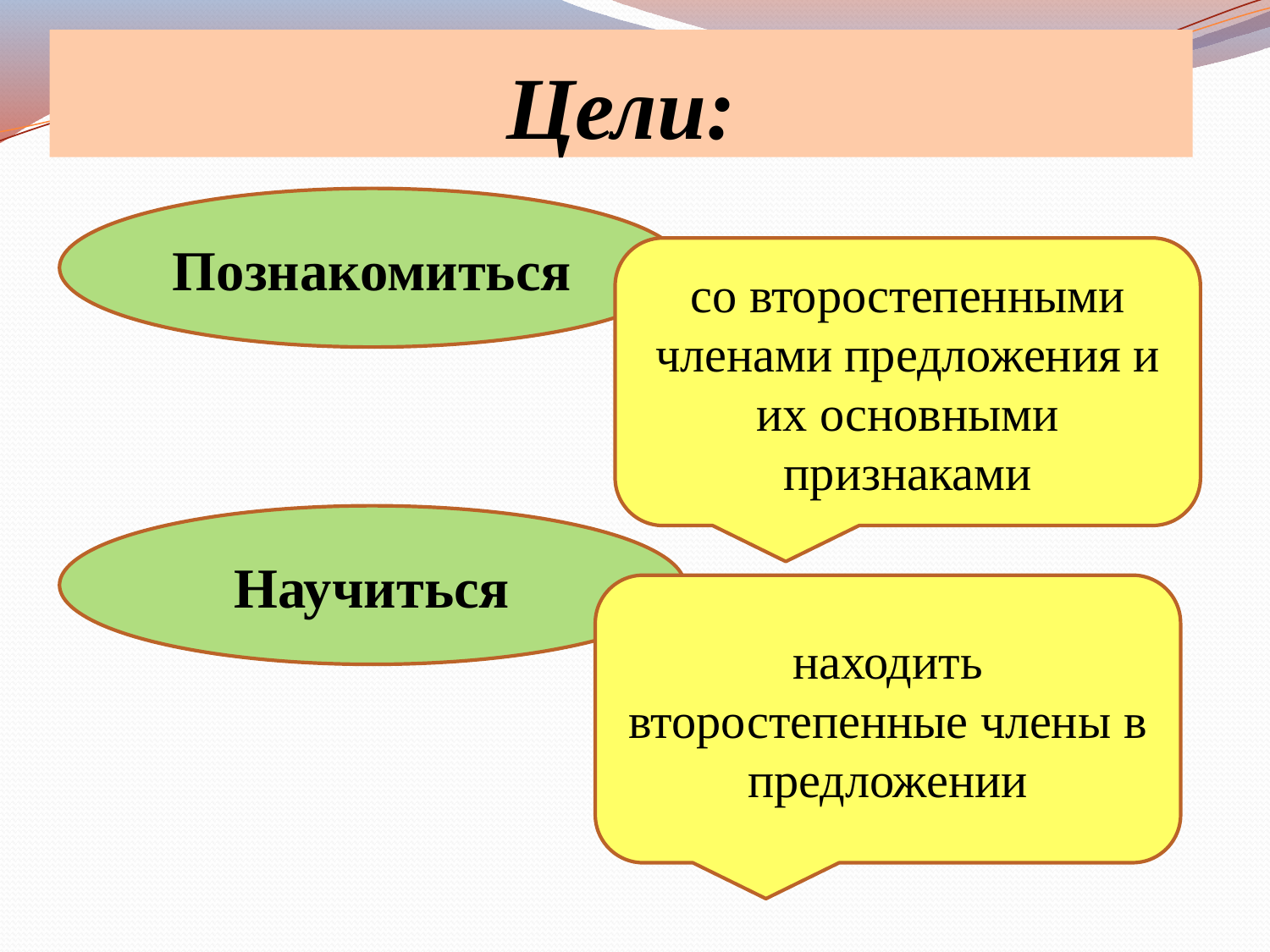

# Цели:
Познакомиться
со второстепенными членами предложения и их основными признаками
Научиться
находить второстепенные члены в предложении